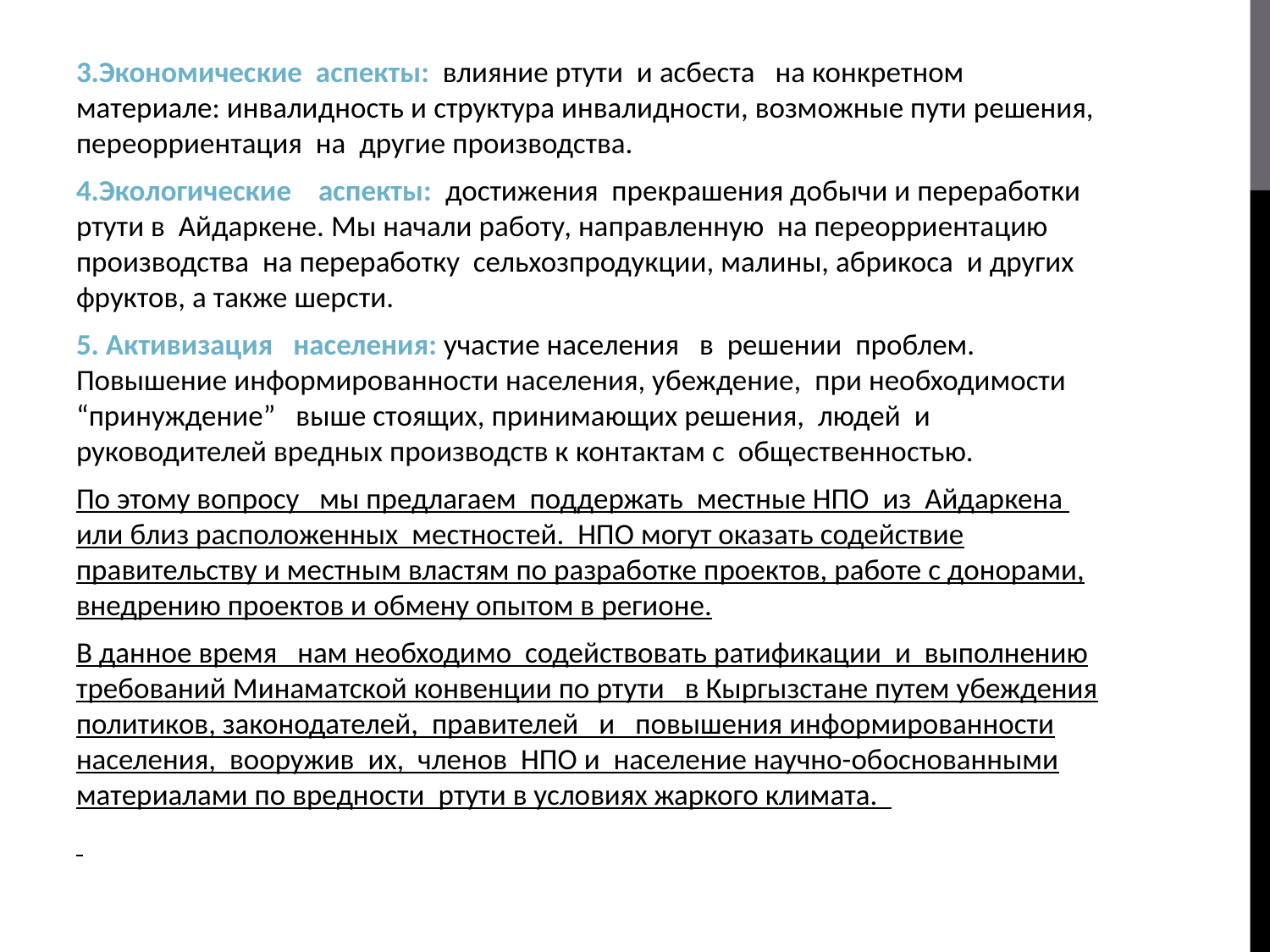

3.Экономические  аспекты:  влияние ртути  и асбеста   на конкретном материале: инвалидность и структура инвалидности, возможные пути решения,  переорриентация  на  другие производства.
4.Экологические    аспекты:  достижения  прекрашения добычи и переработки   ртути в  Айдаркене. Мы начали работу, направленную  на переорриентацию производства  на переработку  сельхозпродукции, малины, абрикоса  и других фруктов, а также шерсти.
5. Активизация   населения: участие населения   в  решении  проблем. Повышение информированности населения, убеждение,  при необходимости “принуждение”   выше стоящих, принимающих решения,  людей  и  руководителей вредных производств к контактам с  общественностью.
По этому вопросу   мы предлагаем  поддержать  местные НПО  из  Айдаркена  или близ расположенных  местностей.  НПО могут оказать содействие правительству и местным властям по разработке проектов, работе с донорами, внедрению проектов и обмену опытом в регионе.
В данное время   нам необходимо  содействовать ратификации  и  выполнению требований Минаматской конвенции по ртути   в Кыргызстане путем убеждения политиков, законодателей,  правителей   и   повышения информированности населения,  вооружив  их,  членов  НПО и  население научно-обоснованными материалами по вредности  ртути в условиях жаркого климата.